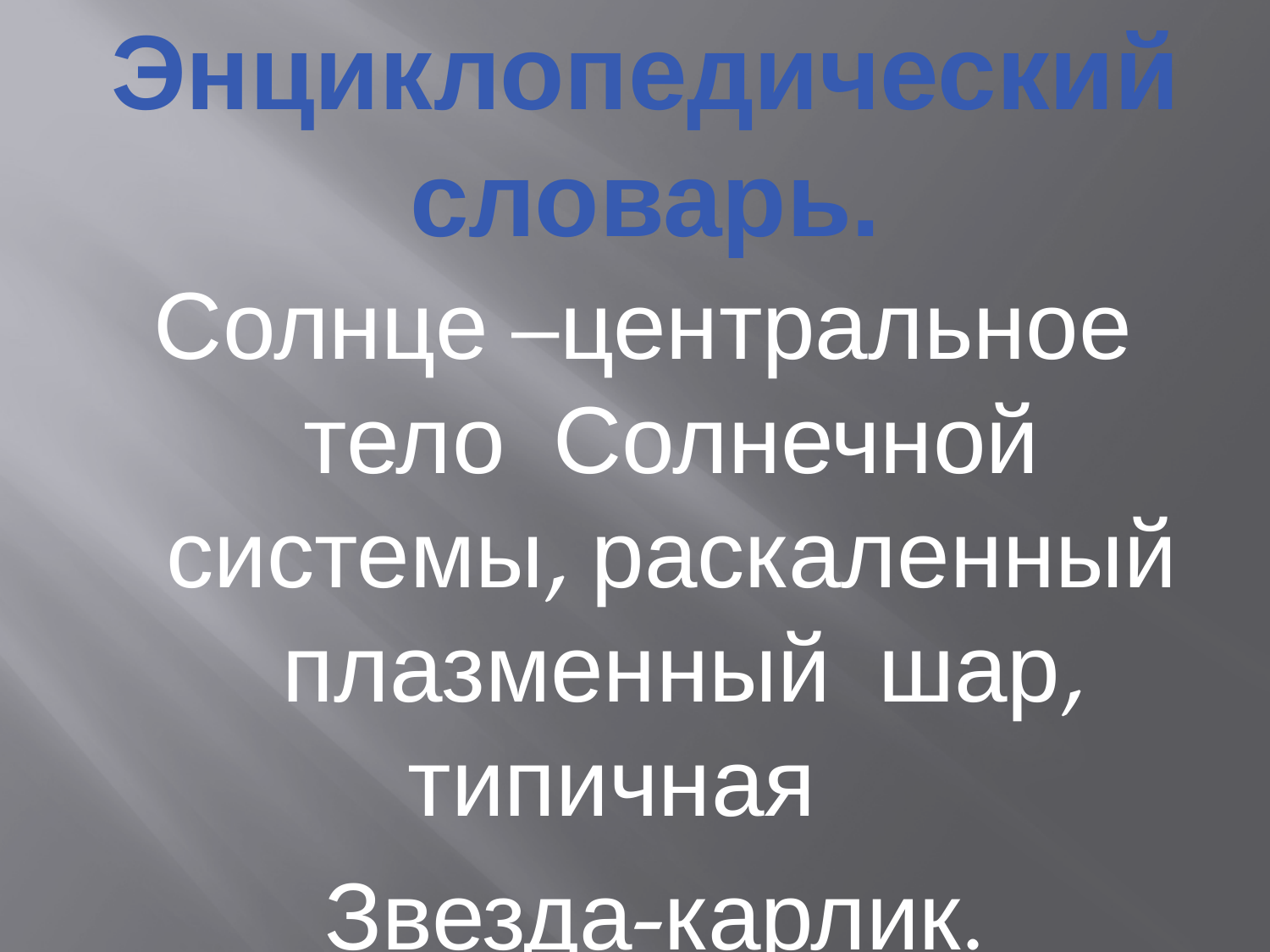

# Энциклопедический словарь.
 Солнце –центральное   тело  Солнечной  системы, раскаленный  плазменный  шар, типичная
Звезда-карлик.